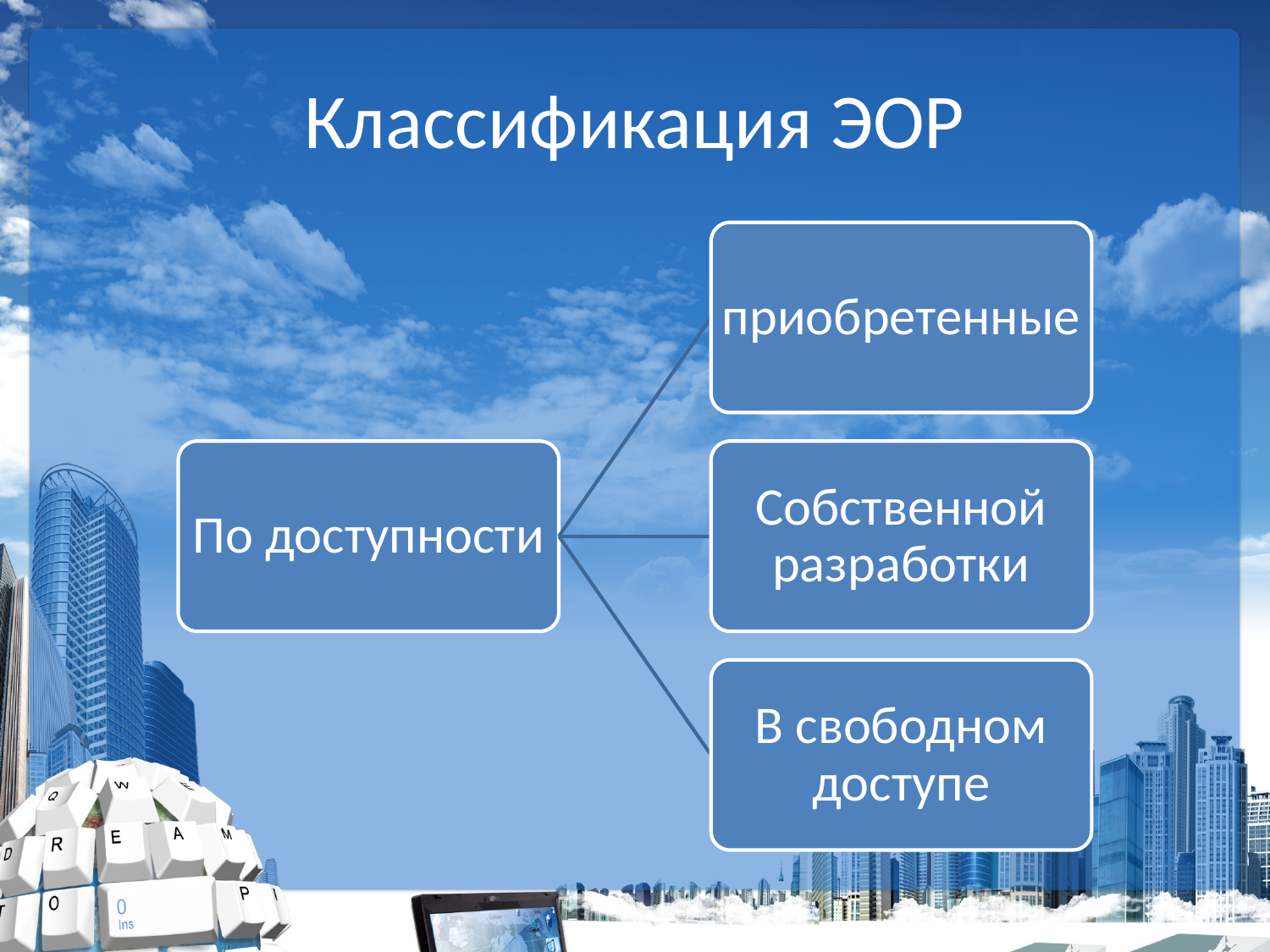

# Классификация ЭОР
По доступности

приобретенные

Собственной разработки

В свободном доступе